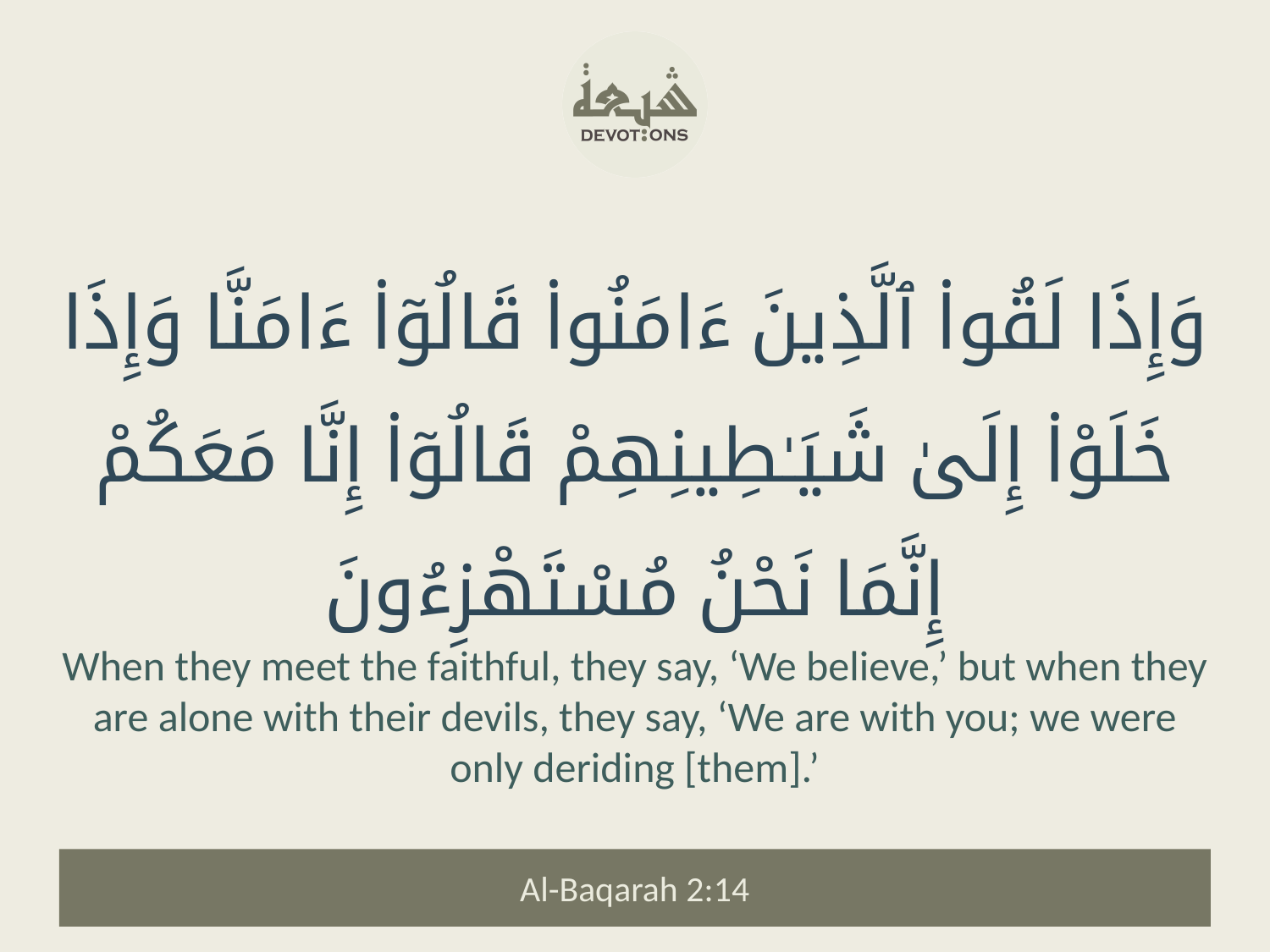

وَإِذَا لَقُوا۟ ٱلَّذِينَ ءَامَنُوا۟ قَالُوٓا۟ ءَامَنَّا وَإِذَا خَلَوْا۟ إِلَىٰ شَيَـٰطِينِهِمْ قَالُوٓا۟ إِنَّا مَعَكُمْ إِنَّمَا نَحْنُ مُسْتَهْزِءُونَ
When they meet the faithful, they say, ‘We believe,’ but when they are alone with their devils, they say, ‘We are with you; we were only deriding [them].’
Al-Baqarah 2:14